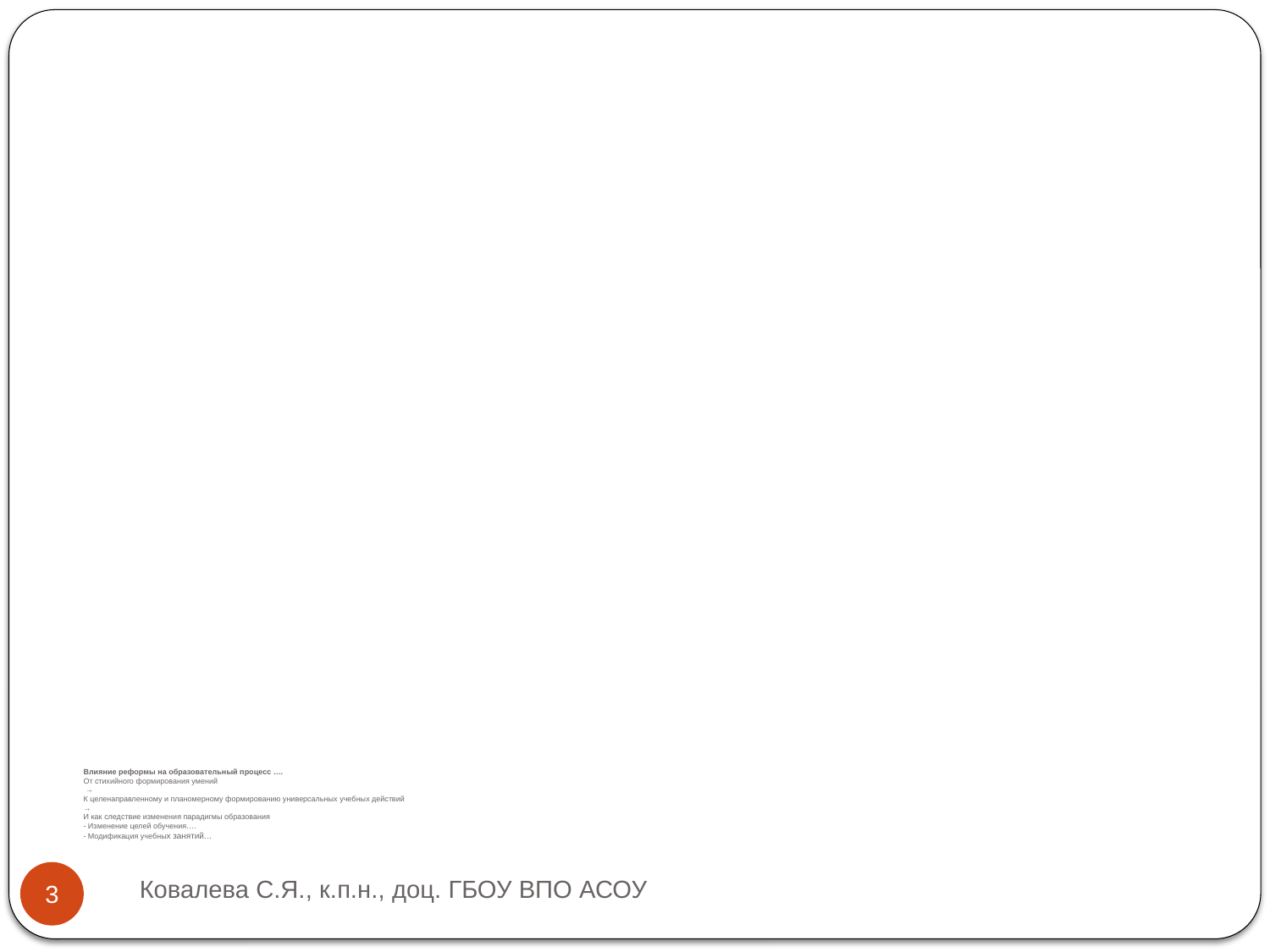

# Влияние реформы на образовательный процесс …. От стихийного формирования умений → К целенаправленному и планомерному формированию универсальных учебных действий → И как следствие изменения парадигмы образования - Изменение целей обучения…. - Модификация учебных занятий…
Ковалева С.Я., к.п.н., доц. ГБОУ ВПО АСОУ
3